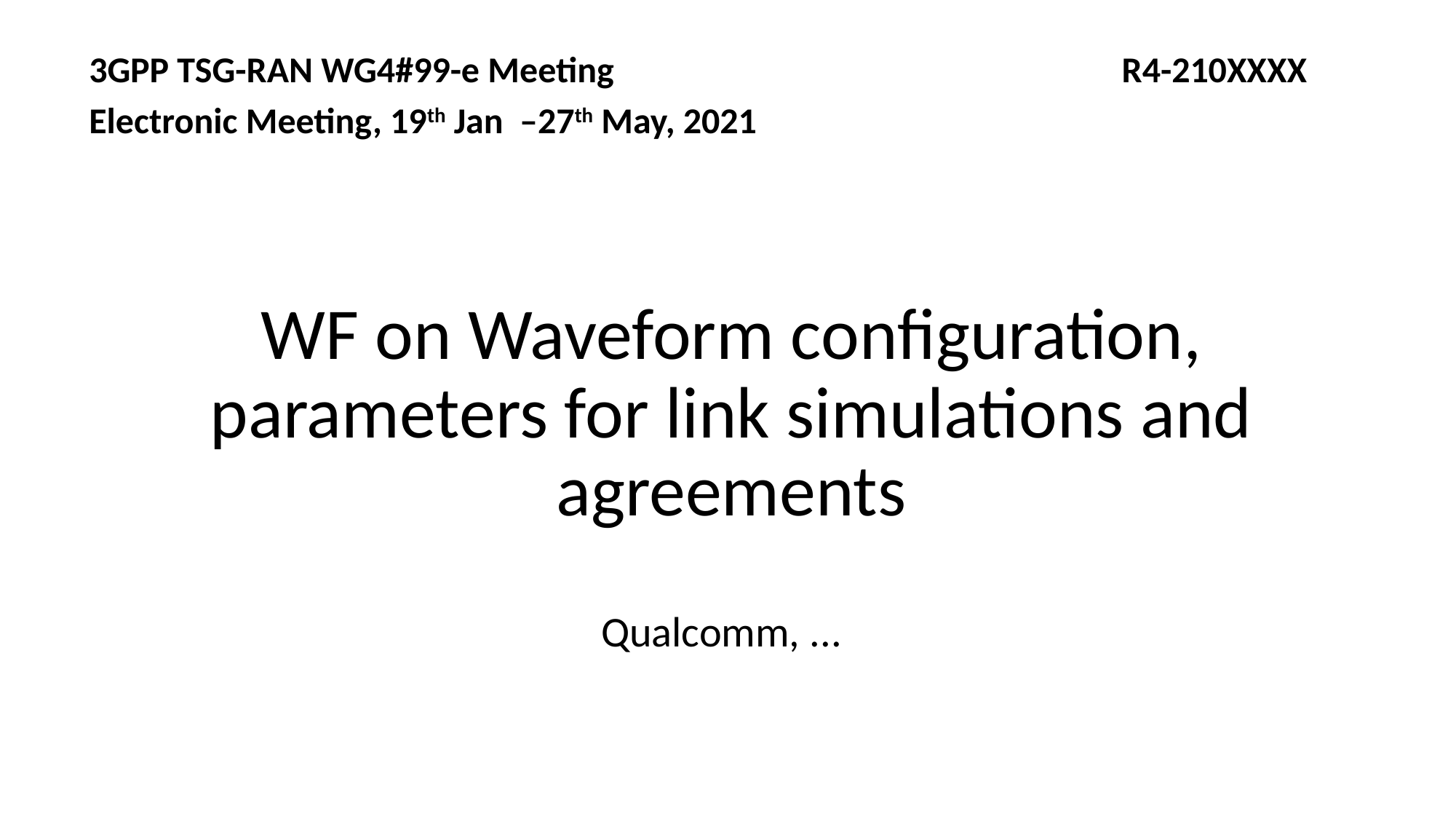

3GPP TSG-RAN WG4#99-e Meeting                                                              R4-210XXXX
Electronic Meeting, 19th Jan  –27th May, 2021
# WF on Waveform configuration, parameters for link simulations and agreements
Qualcomm, ...